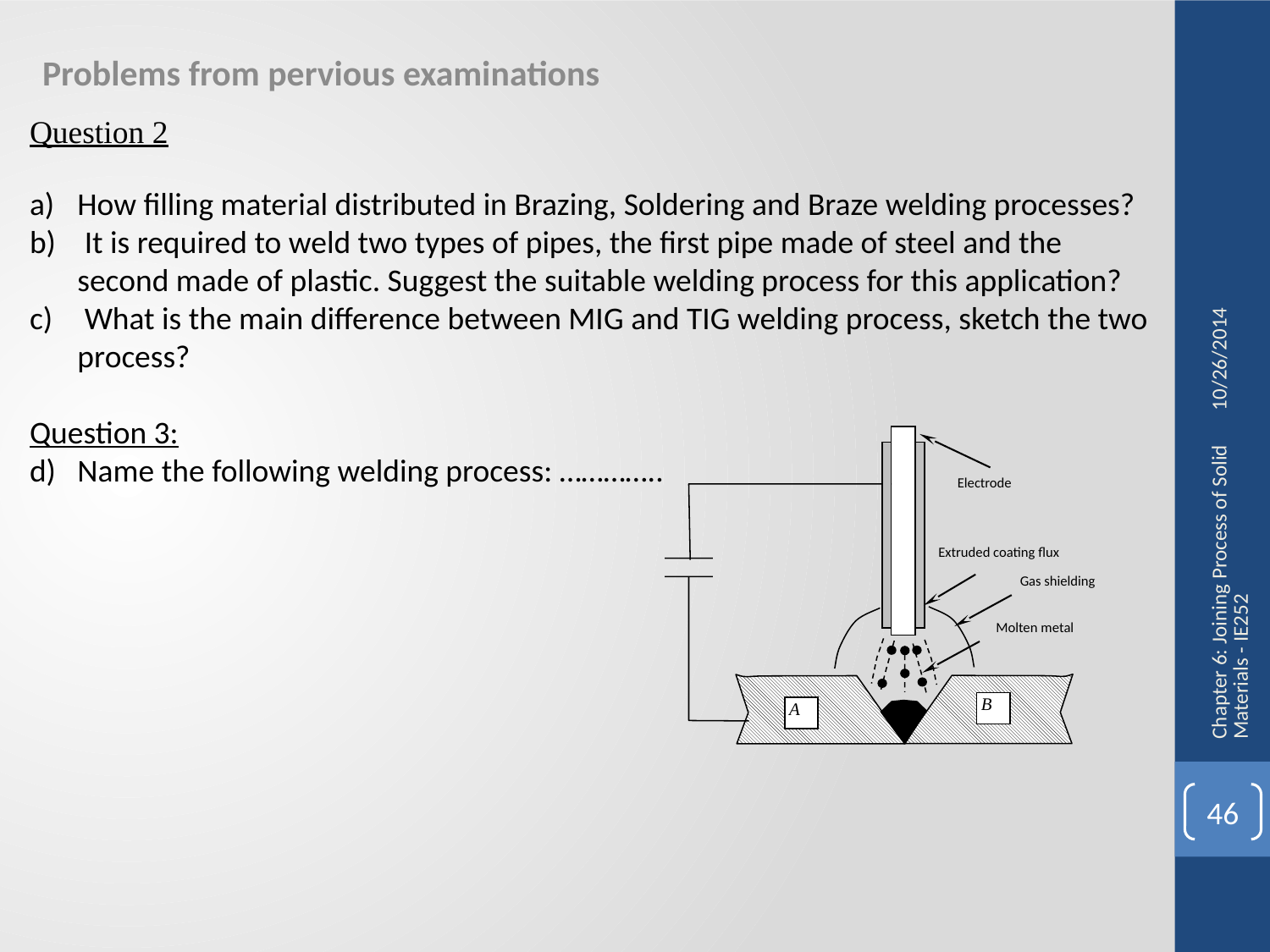

Problems from pervious examinations

Question 2

How filling material distributed in Brazing, Soldering and Braze welding processes?
 It is required to weld two types of pipes, the first pipe made of steel and the second made of plastic. Suggest the suitable welding process for this application?
 What is the main difference between MIG and TIG welding process, sketch the two process?

Question 3:
Name the following welding process: …………..

10/26/2014

 B
 A

         Electrode

   Extruded coating flux
 Gas shielding

 Molten metal

Chapter 6: Joining Process of Solid Materials - IE252
46